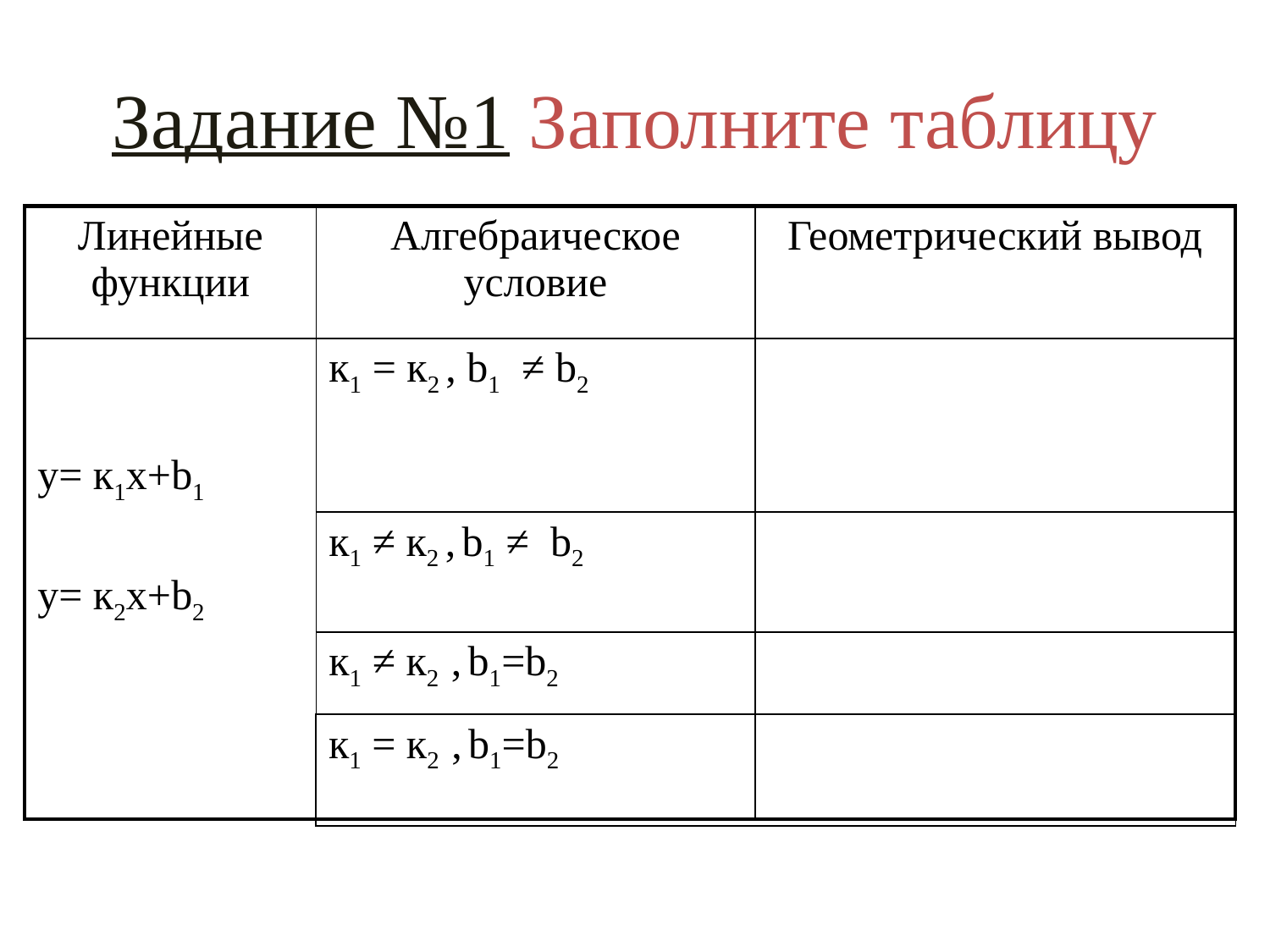

# Задание №1 Заполните таблицу
| Линейные функции | Алгебраическое условие | Геометрический вывод |
| --- | --- | --- |
| у= к1х+b1 | к1 = к2 , b1 ≠ b2 |  |
| у= к2х+b2 | к1 ≠ к2 , b1 ≠ b2 |  |
|  | к1 ≠ к2 , b1=b2 |  |
| к1 = к2 , b1=b2 |
| --- |